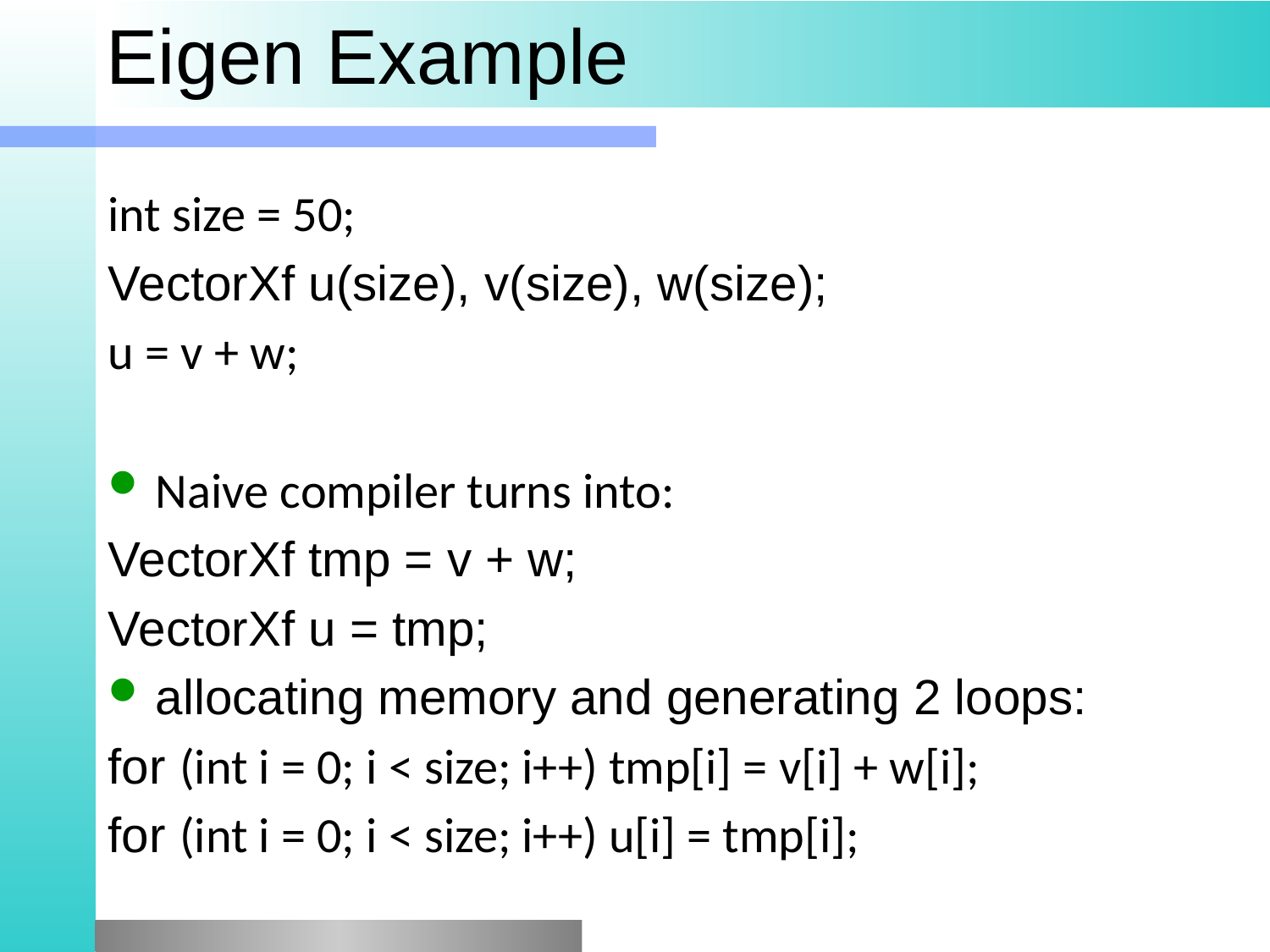

# Eigen Example
int size = 50;
VectorXf u(size), v(size), w(size);
u = v + w;

Naive compiler turns into:
VectorXf tmp = v + w;
VectorXf u = tmp;
allocating memory and generating 2 loops:
for (int i = 0; i < size; i++) tmp[i] = v[i] + w[i];
for (int i = 0; i < size; i++) u[i] = tmp[i];